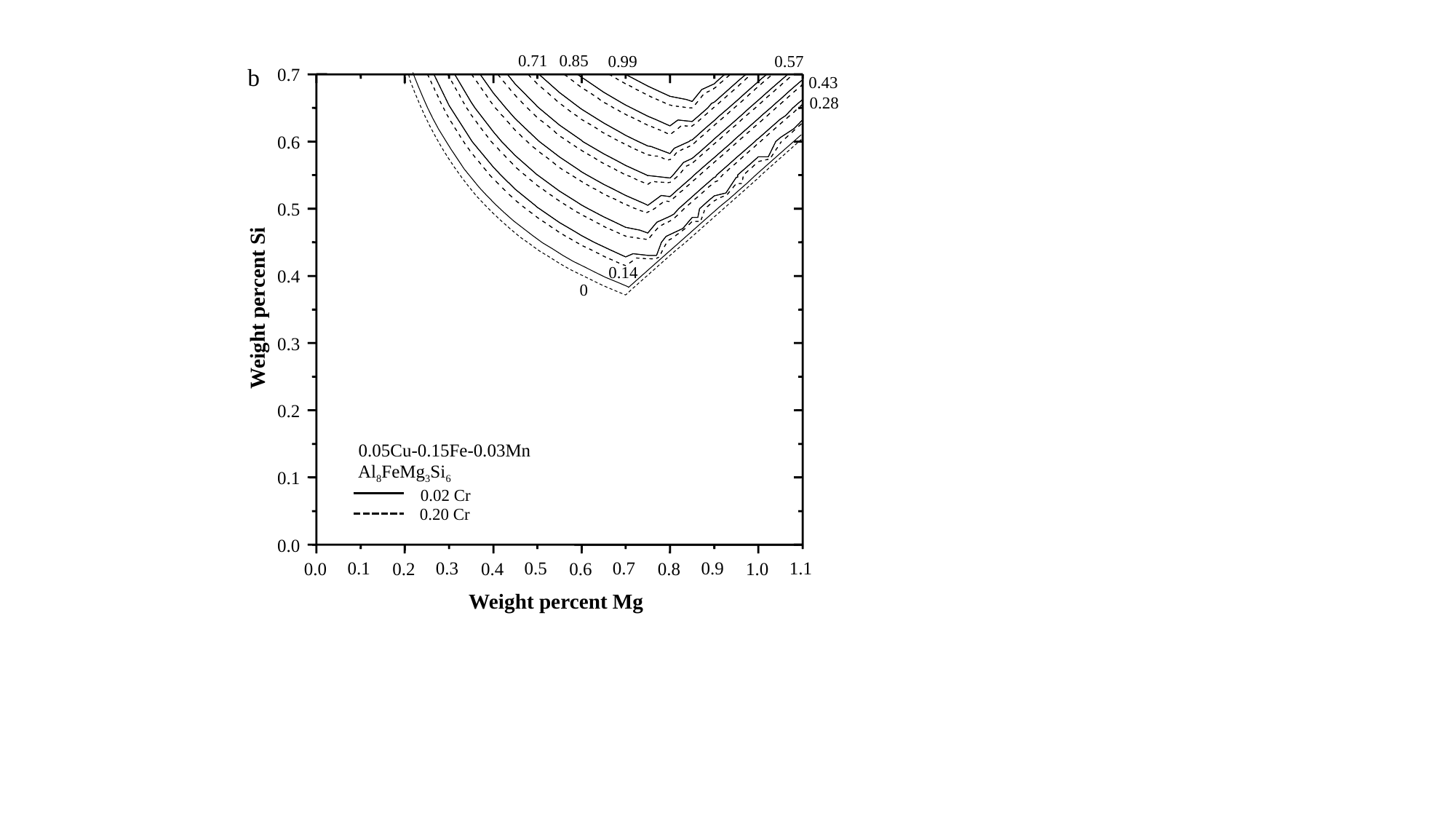

0.71
0.85
0.57
0.99
b
0.7
0.43

0.28

0.6

0.5

0.14
0.4
0

Weight percent Si

0.3

0.2

0.05Cu-0.15Fe-0.03Mn

Al8FeMg3Si6
0.1

0.02 Cr
0.20 Cr

0.0

0.1
0.3
0.5
0.7
0.9
1.1
0.0
0.2
0.4
0.6
0.8
1.0
Weight percent Mg